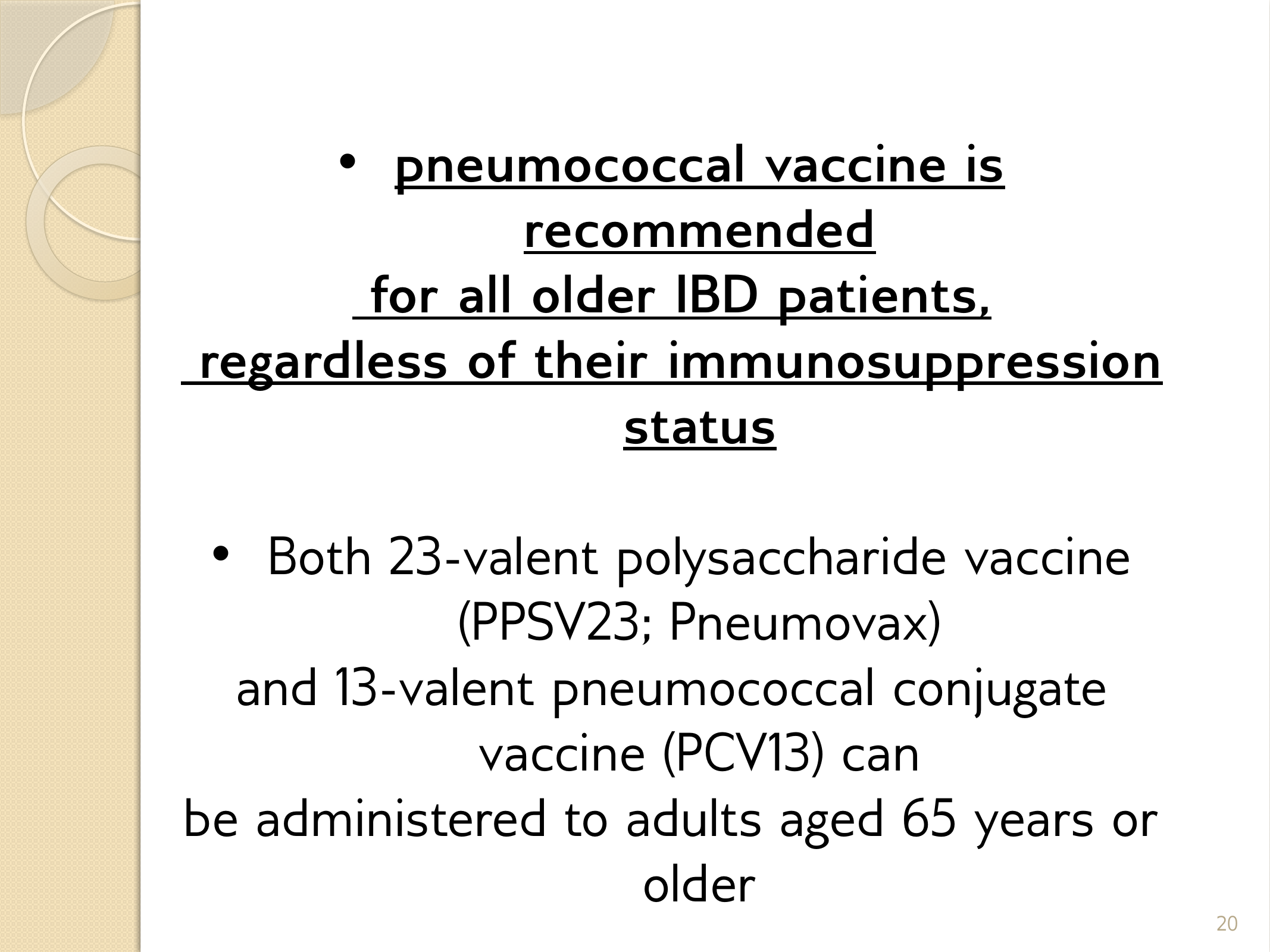

pneumococcal vaccine is recommended
 for all older IBD patients,
 regardless of their immunosuppression status

Both 23-valent polysaccharide vaccine (PPSV23; Pneumovax)
and 13-valent pneumococcal conjugate vaccine (PCV13) can
be administered to adults aged 65 years or older
20